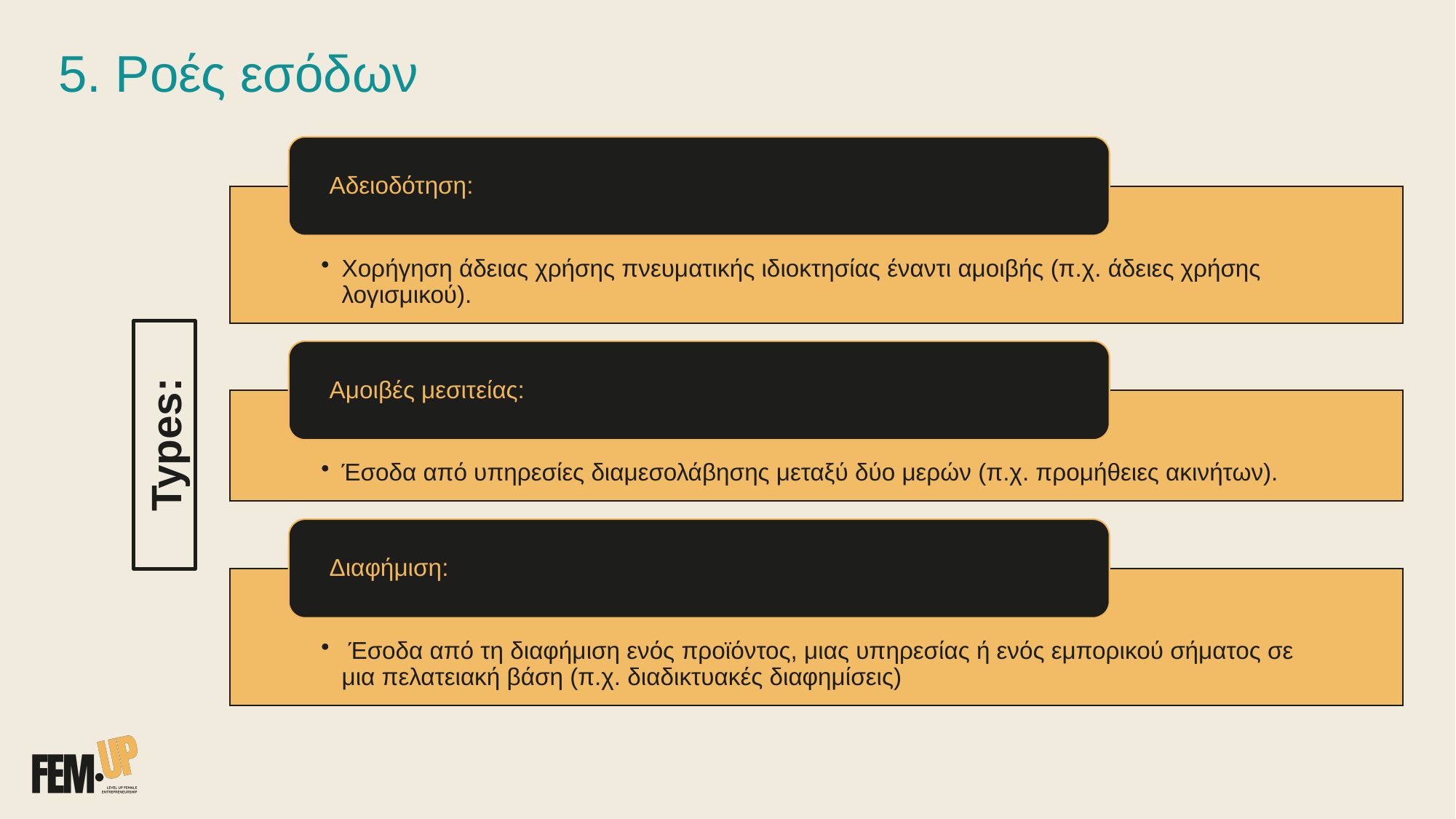

# 5. Ροές εσόδων
Χορήγηση άδειας χρήσης πνευματικής ιδιοκτησίας έναντι αμοιβής (π.χ. άδειες χρήσης λογισμικού).
Αδειοδότηση:
Έσοδα από υπηρεσίες διαμεσολάβησης μεταξύ δύο μερών (π.χ. προμήθειες ακινήτων).
Αμοιβές μεσιτείας:
 Έσοδα από τη διαφήμιση ενός προϊόντος, μιας υπηρεσίας ή ενός εμπορικού σήματος σε μια πελατειακή βάση (π.χ. διαδικτυακές διαφημίσεις)
Διαφήμιση:
Types: